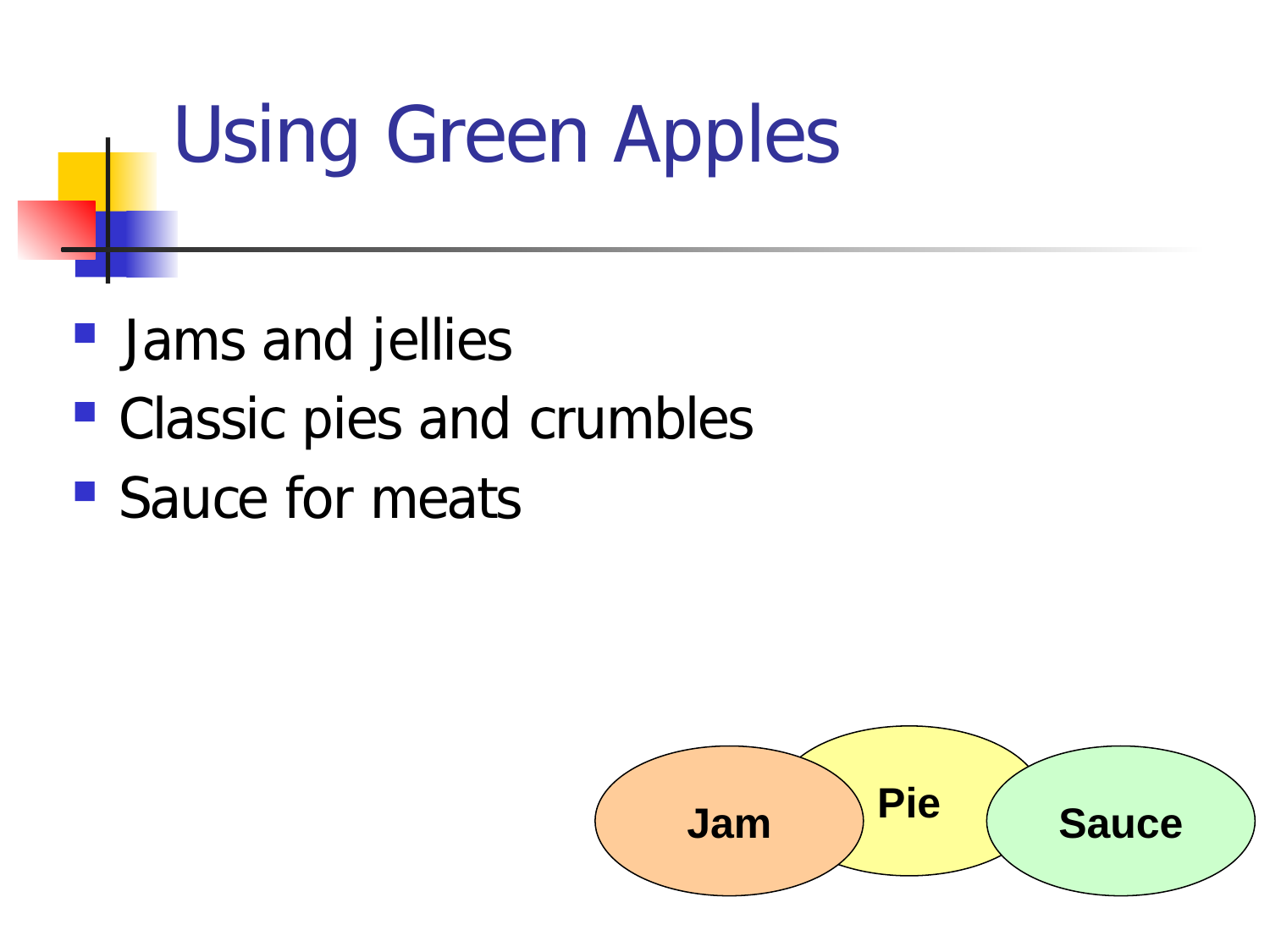

Using Green Apples
Jams and jellies
Classic pies and crumbles
Sauce for meats
Pie
Jam
Sauce